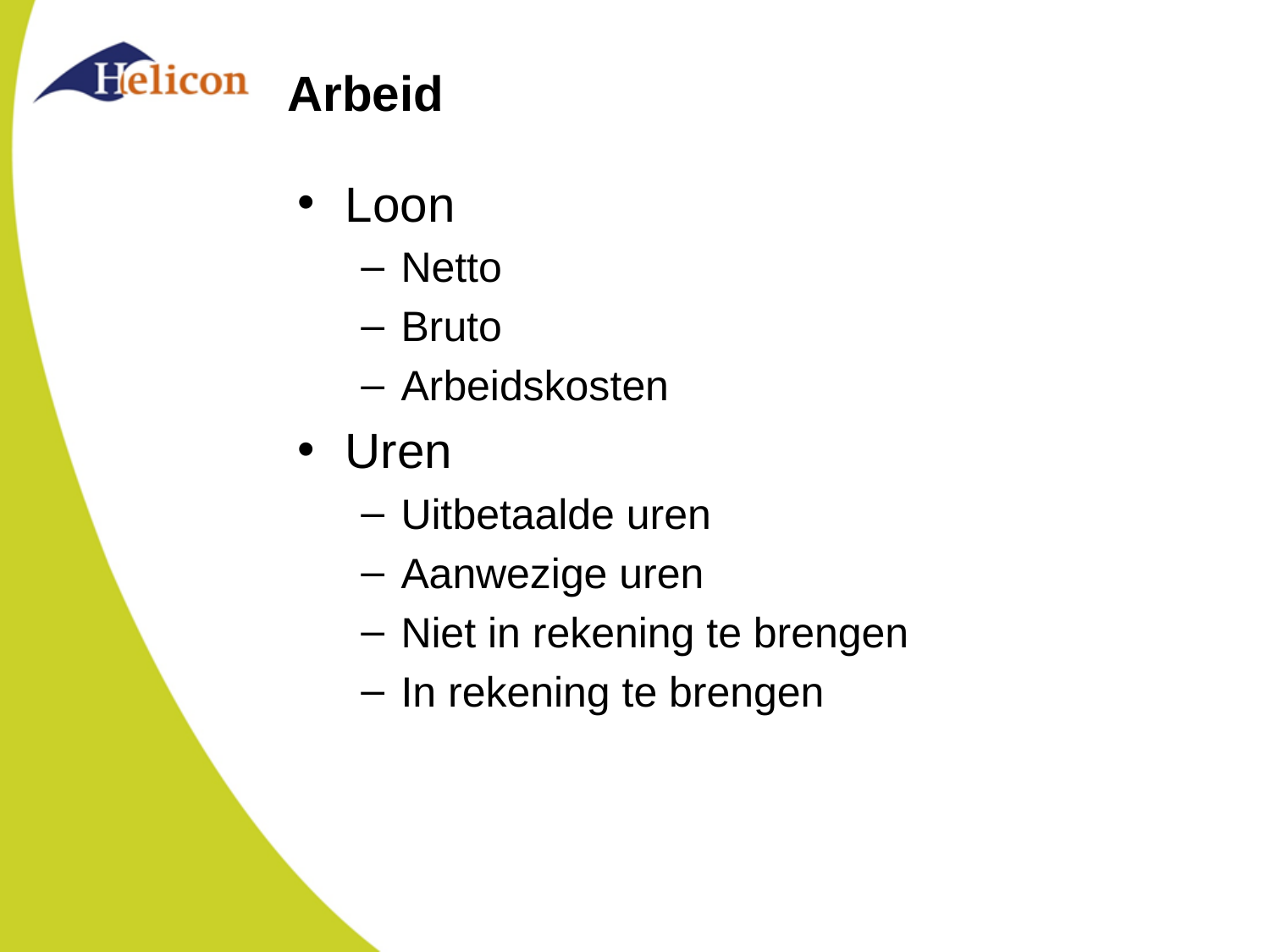

# Arbeid
Loon
Netto
Bruto
Arbeidskosten
Uren
Uitbetaalde uren
Aanwezige uren
Niet in rekening te brengen
In rekening te brengen